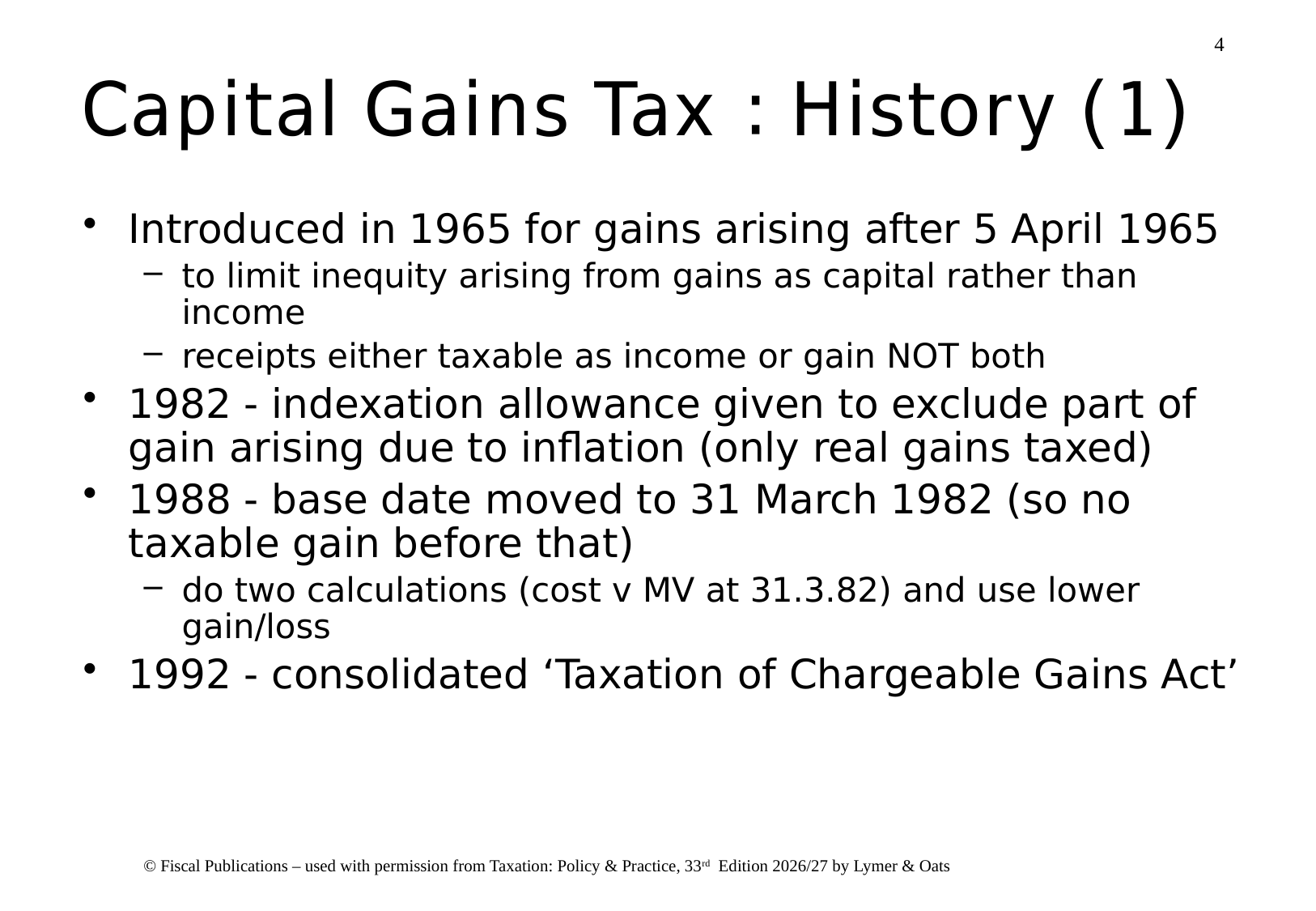

# Capital Gains Tax : History (1)
Introduced in 1965 for gains arising after 5 April 1965
to limit inequity arising from gains as capital rather than income
receipts either taxable as income or gain NOT both
1982 - indexation allowance given to exclude part of gain arising due to inflation (only real gains taxed)
1988 - base date moved to 31 March 1982 (so no taxable gain before that)
do two calculations (cost v MV at 31.3.82) and use lower gain/loss
1992 - consolidated ‘Taxation of Chargeable Gains Act’